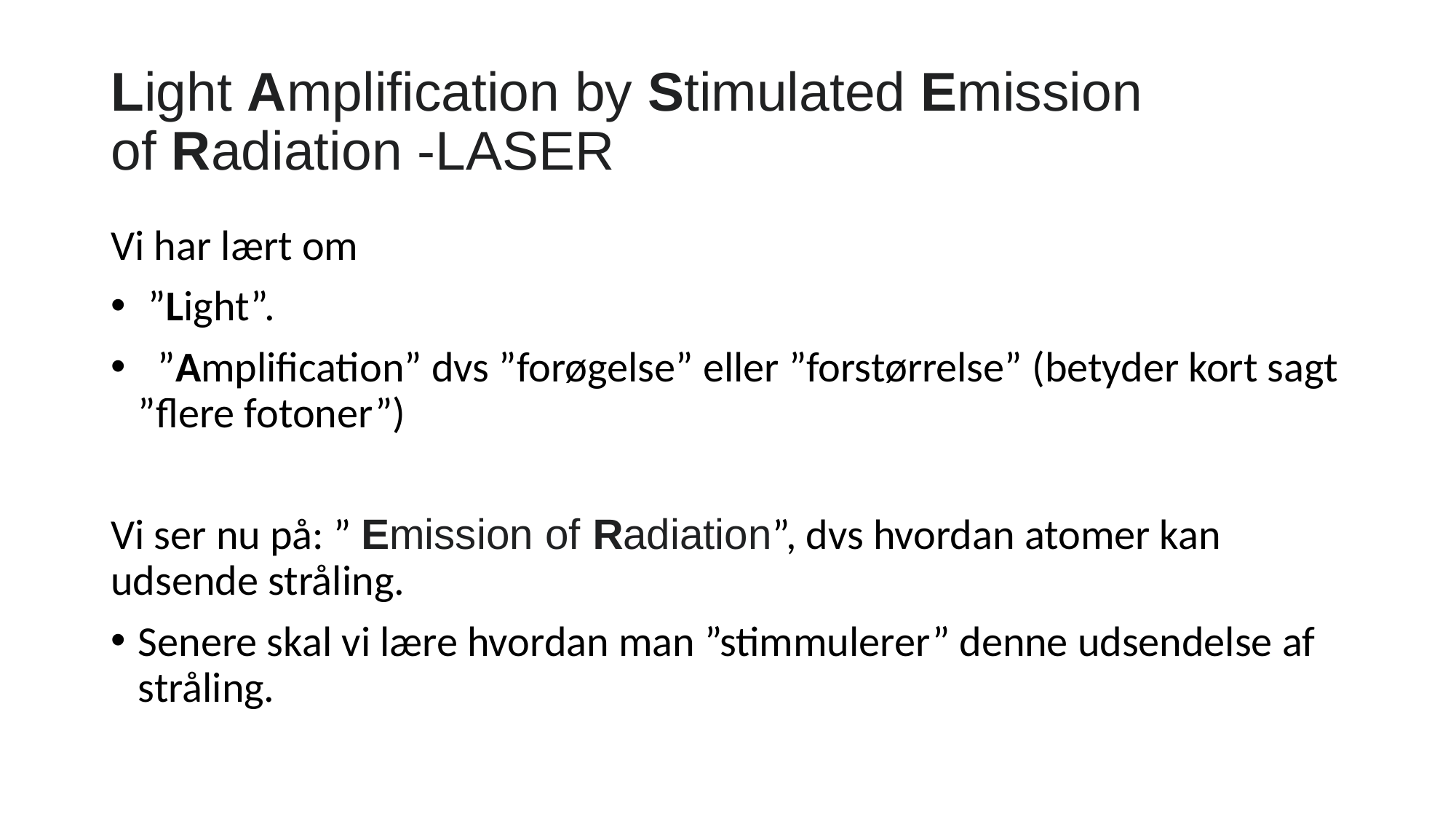

# Light Amplification by Stimulated Emission of Radiation -LASER
Vi har lært om
 ”Light”.
  ”Amplification” dvs ”forøgelse” eller ”forstørrelse” (betyder kort sagt ”flere fotoner”)

Vi ser nu på: ” Emission of Radiation”, dvs hvordan atomer kan udsende stråling.
Senere skal vi lære hvordan man ”stimmulerer” denne udsendelse af stråling.